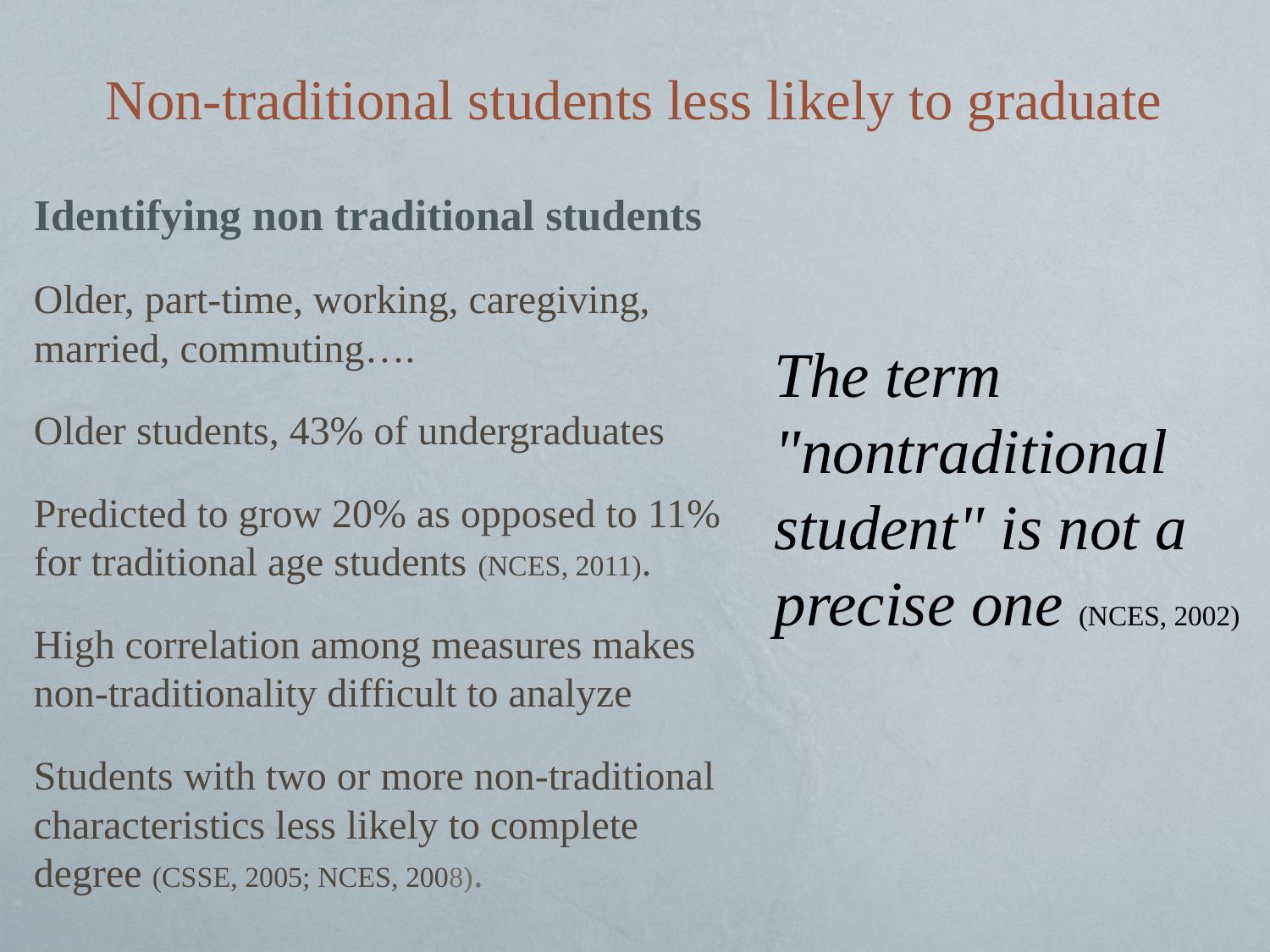

# Non-traditional students less likely to graduate
Identifying non traditional students
Older, part-time, working, caregiving, married, commuting….
Older students, 43% of undergraduates
Predicted to grow 20% as opposed to 11% for traditional age students (NCES, 2011).
High correlation among measures makes non-traditionality difficult to analyze
Students with two or more non-traditional characteristics less likely to complete degree (CSSE, 2005; NCES, 2008).

The term "nontraditional student" is not a precise one (NCES, 2002)